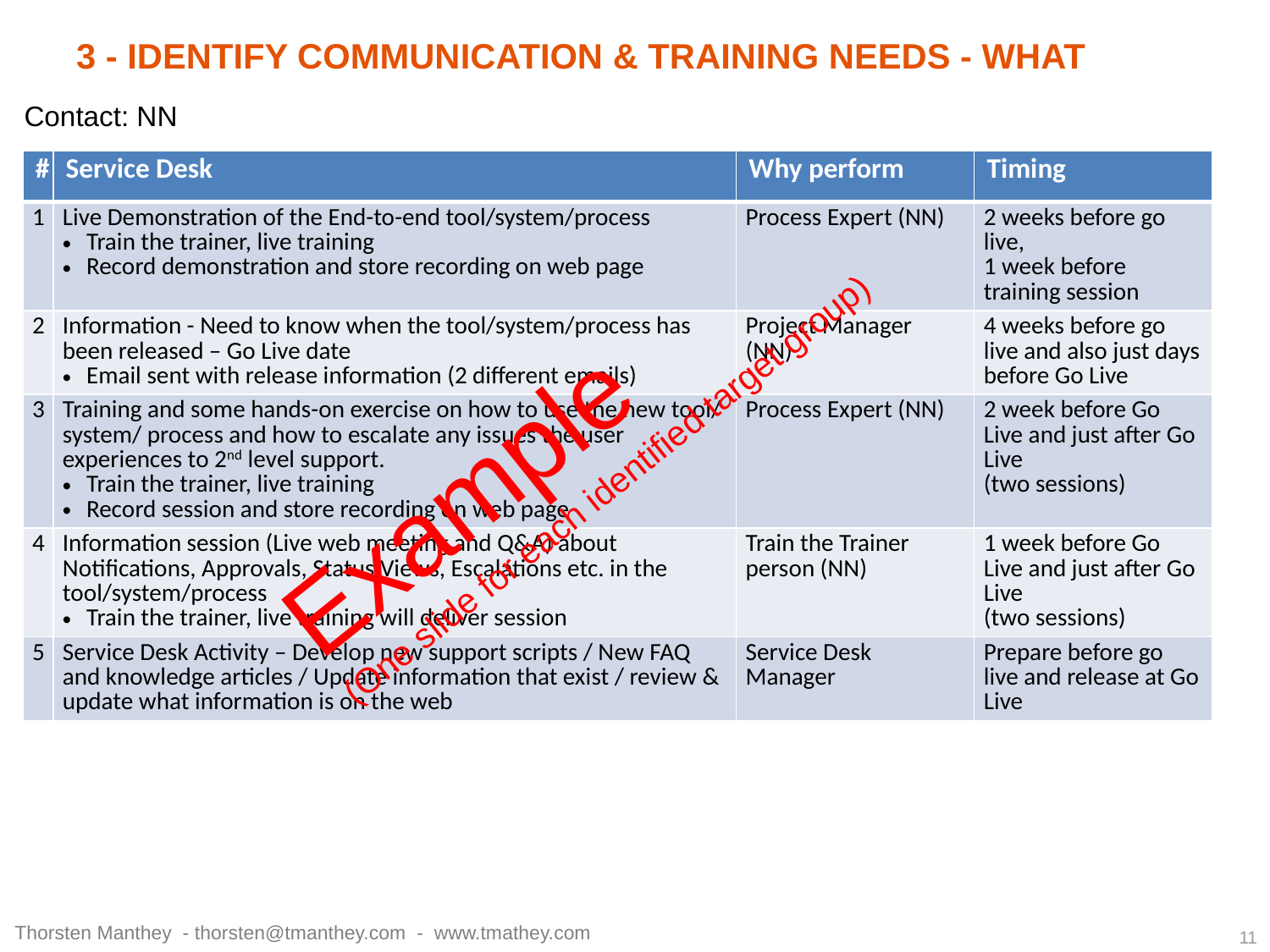

3 - Identify Communication & Training Needs - WHAT
Contact: NN
| # | Service Desk | Why perform | Timing |
| --- | --- | --- | --- |
| 1 | Live Demonstration of the End-to-end tool/system/process Train the trainer, live training Record demonstration and store recording on web page | Process Expert (NN) | 2 weeks before go live, 1 week before training session |
| 2 | Information - Need to know when the tool/system/process has been released – Go Live date Email sent with release information (2 different emails) | Project Manager (NN) | 4 weeks before go live and also just days before Go Live |
| 3 | Training and some hands-on exercise on how to use the new tool/ system/ process and how to escalate any issues the user experiences to 2nd level support. Train the trainer, live training Record session and store recording on web page | Process Expert (NN) | 2 week before Go Live and just after Go Live (two sessions) |
| 4 | Information session (Live web meeting and Q&A) about Notifications, Approvals, Status Views, Escalations etc. in the tool/system/process Train the trainer, live training will deliver session | Train the Trainer person (NN) | 1 week before Go Live and just after Go Live (two sessions) |
| 5 | Service Desk Activity – Develop new support scripts / New FAQ and knowledge articles / Update information that exist / review & update what information is on the web | Service Desk Manager | Prepare before go live and release at Go Live |
Example
(One slide for each identified target group)
Thorsten Manthey  - thorsten@tmanthey.com  -  www.tmathey.com
11